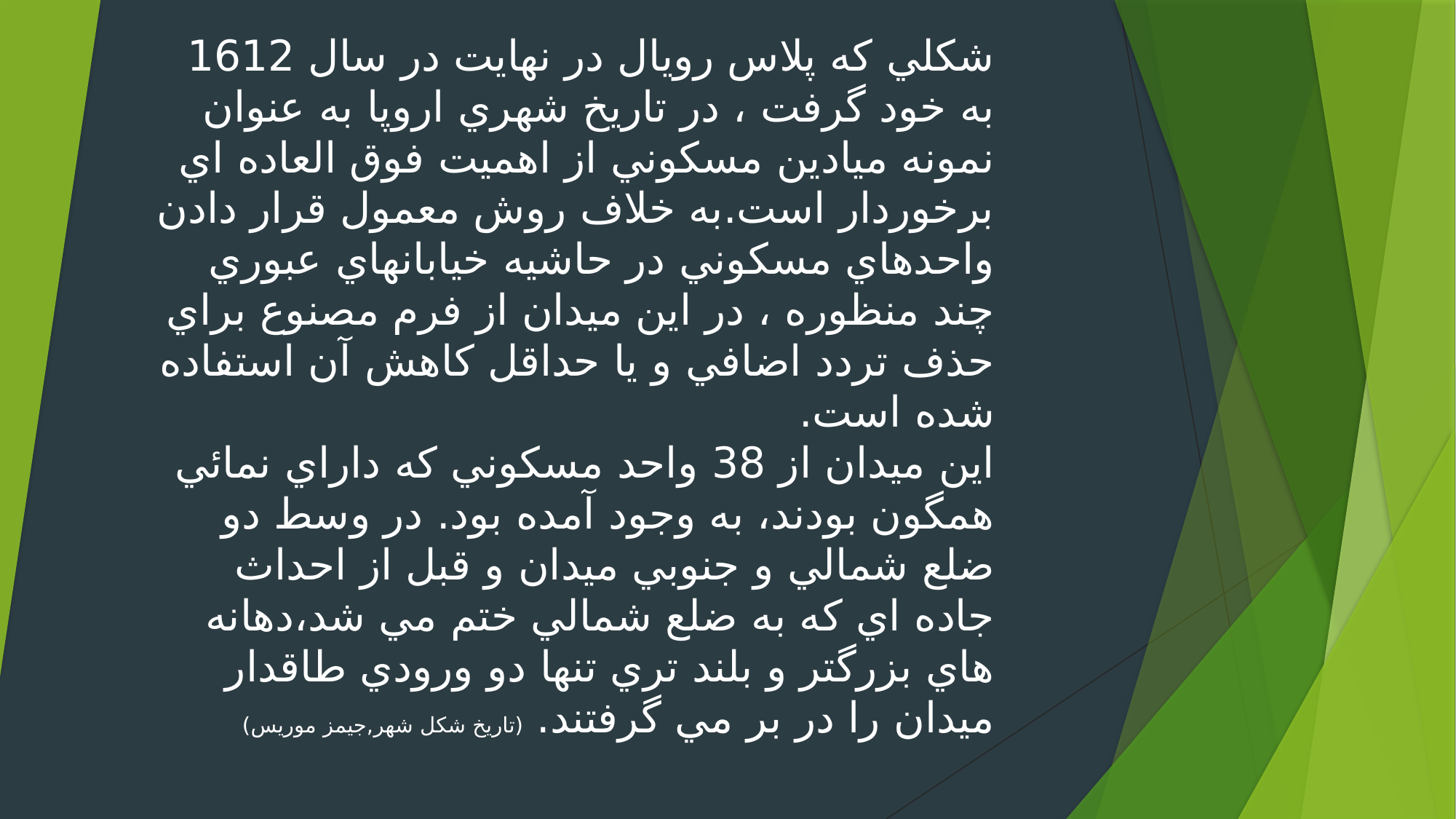

شكلي كه پلاس رويال در نهايت در سال 1612 به خود گرفت ، در تاريخ شهري اروپا به عنوان نمونه ميادين مسكوني از اهميت فوق العاده اي برخوردار است.به خلاف روش معمول قرار دادن واحدهاي مسكوني در حاشيه خيابانهاي عبوري چند منظوره ، در اين ميدان از فرم مصنوع براي حذف تردد اضافي و يا حداقل كاهش آن استفاده شده است.
اين ميدان از 38 واحد مسكوني كه داراي نمائي همگون بودند، به وجود آمده بود. در وسط دو ضلع شمالي و جنوبي ميدان و قبل از احداث جاده اي كه به ضلع شمالي ختم مي شد،دهانه هاي بزرگتر و بلند تري تنها دو ورودي طاقدار ميدان را در بر مي گرفتند. (تاریخ شکل شهر,جیمز موریس)